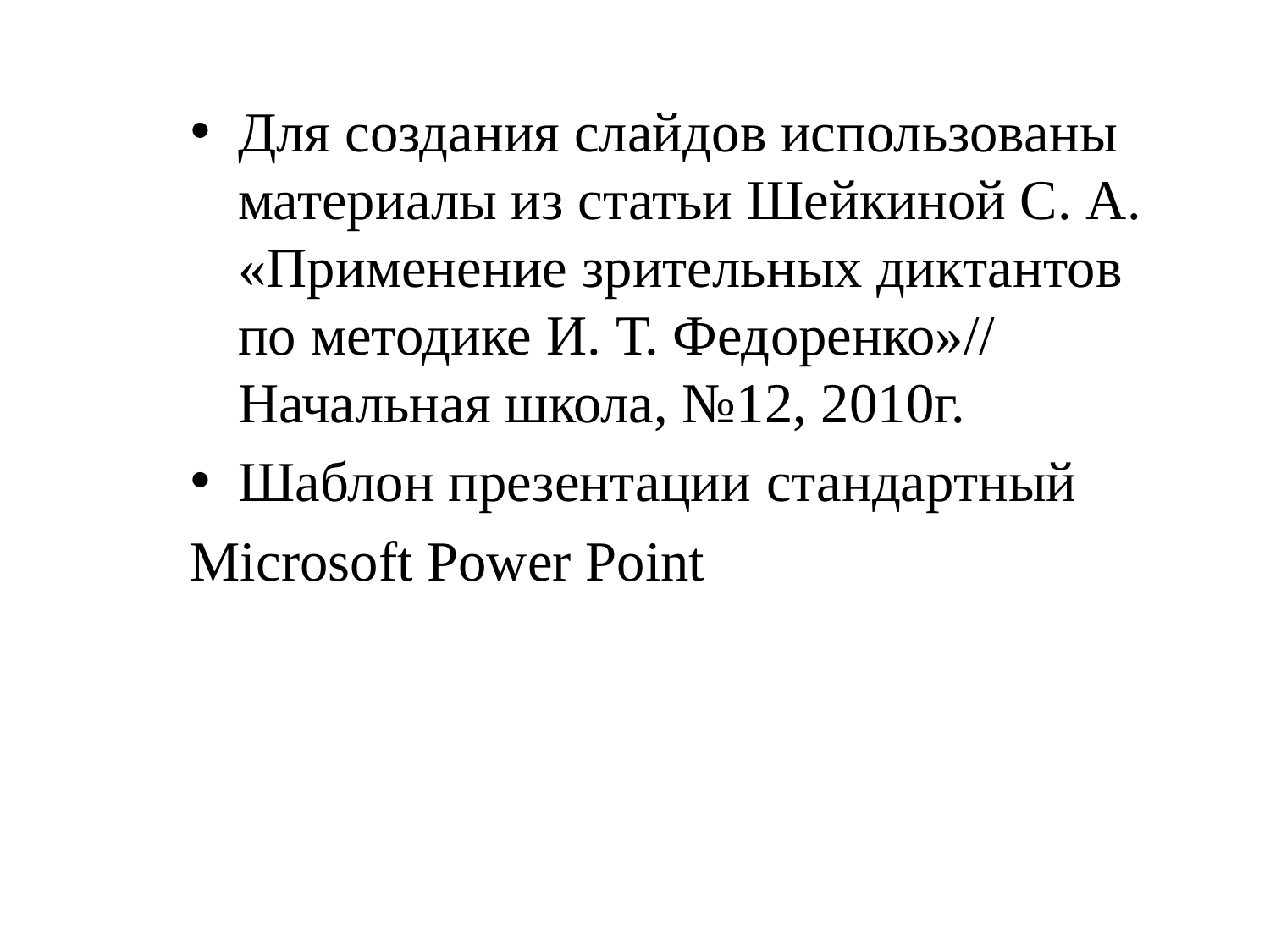

Для создания слайдов использованы материалы из статьи Шейкиной С. А. «Применение зрительных диктантов по методике И. Т. Федоренко»// Начальная школа, №12, 2010г.
Шаблон презентации стандартный
Microsoft Power Point